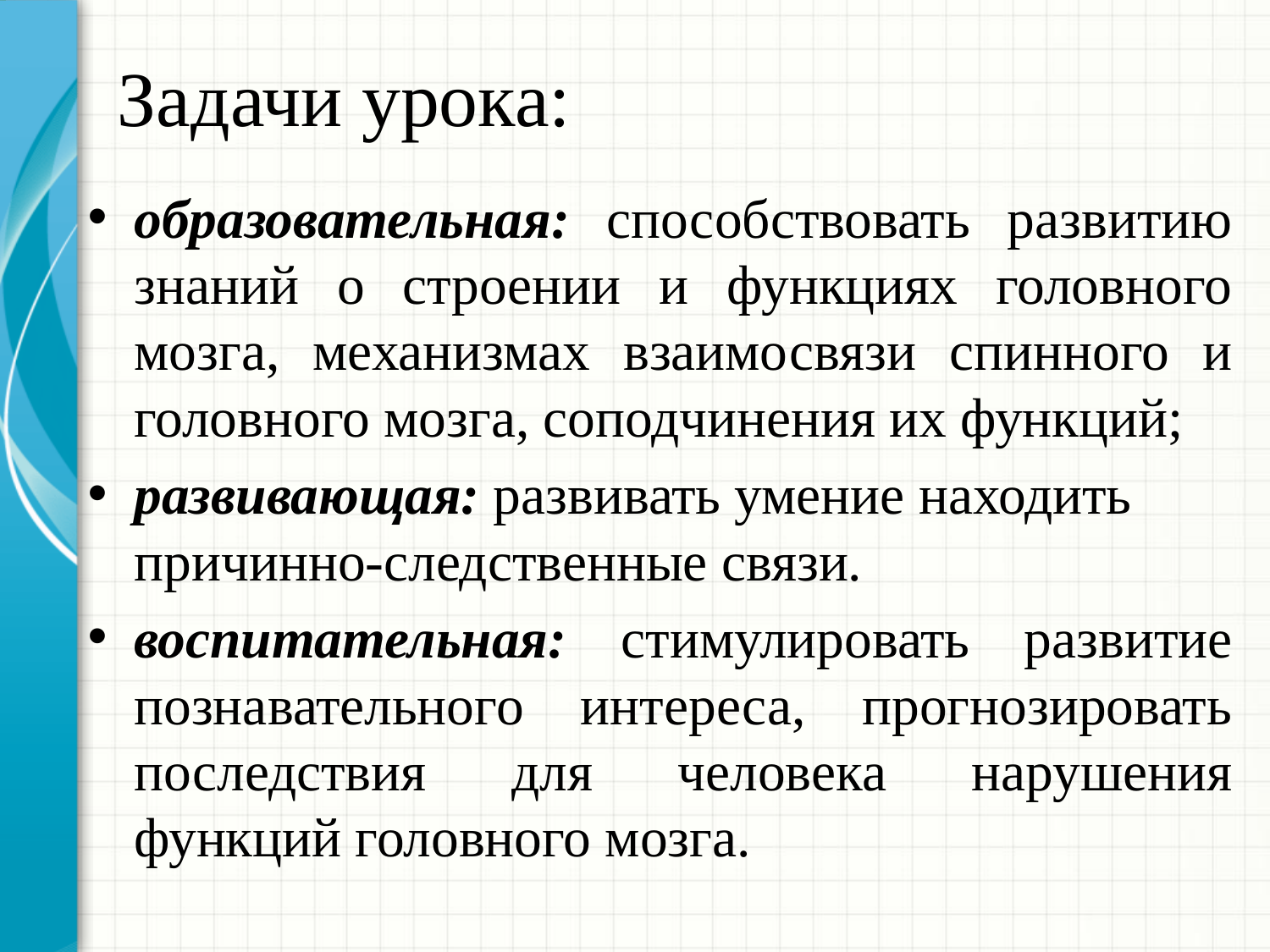

# Задачи урока:
образовательная: способствовать развитию знаний о строении и функциях головного мозга, механизмах взаимосвязи спинного и головного мозга, соподчинения их функций;
развивающая: развивать умение находить причинно-следственные связи.
воспитательная: стимулировать развитие познавательного интереса, прогнозировать последствия для человека нарушения функций головного мозга.